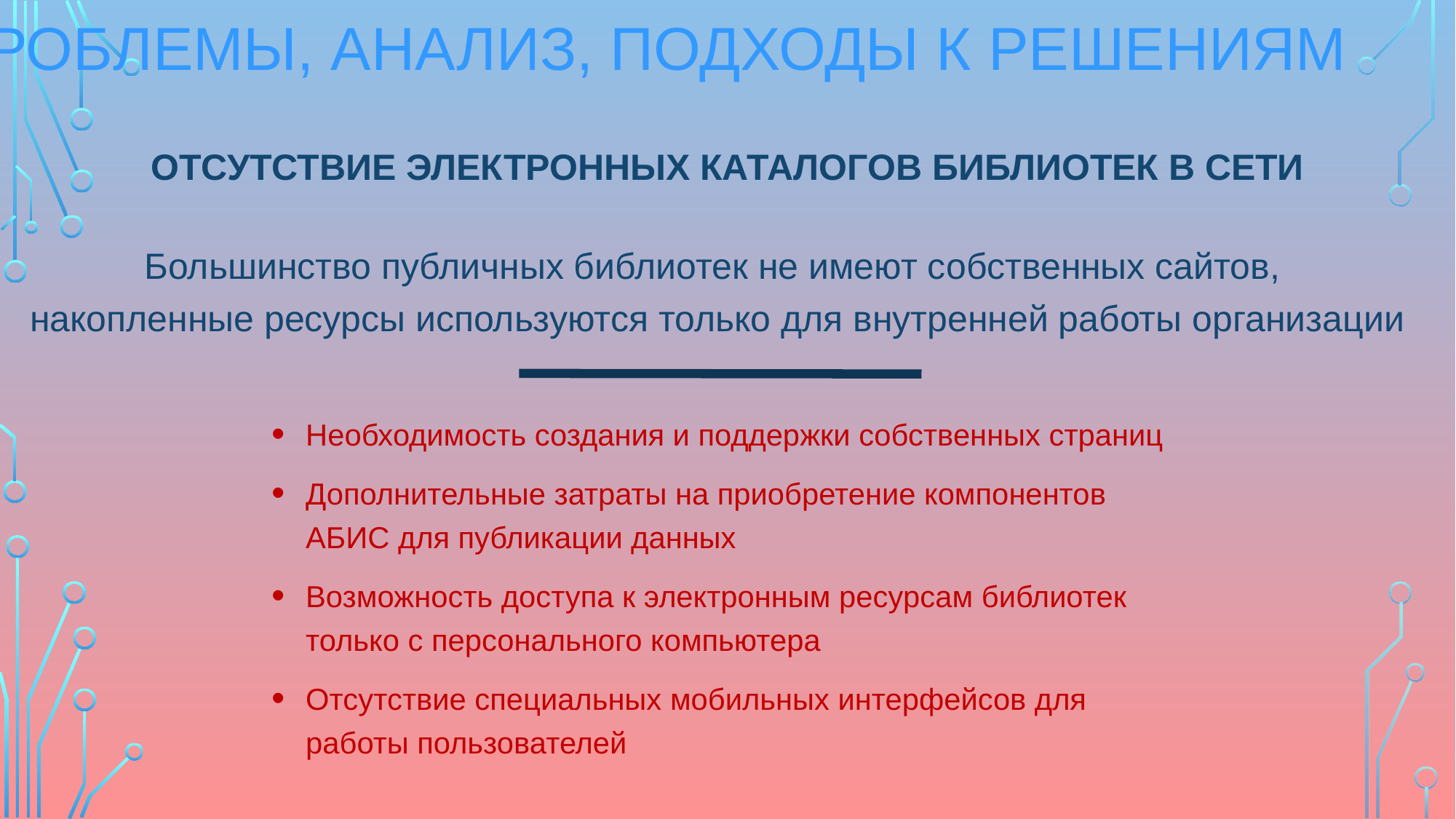

ПРОБЛЕМЫ, АНАЛИЗ, ПОДХОДЫ К РЕШЕНИЯМ

Отсутствие электронных каталогов библиотек в сети
Большинство публичных библиотек не имеют собственных сайтов,
накопленные ресурсы используются только для внутренней работы организации
Необходимость создания и поддержки собственных страниц
Дополнительные затраты на приобретение компонентов АБИС для публикации данных
Возможность доступа к электронным ресурсам библиотек только с персонального компьютера
Отсутствие специальных мобильных интерфейсов для работы пользователей